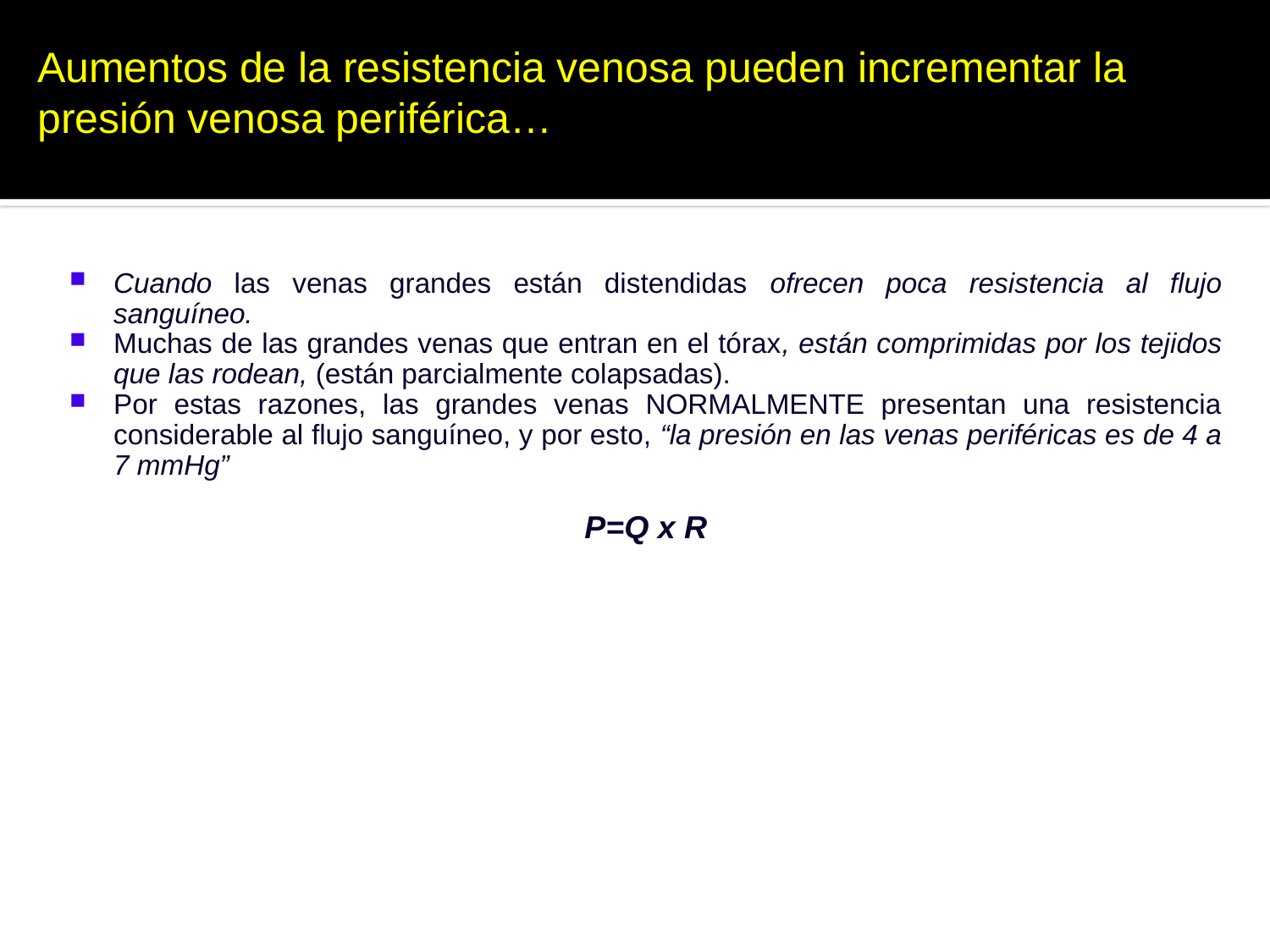

# Aumentos de la resistencia venosa pueden incrementar la presión venosa periférica…
Cuando las venas grandes están distendidas ofrecen poca resistencia al flujo sanguíneo.
Muchas de las grandes venas que entran en el tórax, están comprimidas por los tejidos que las rodean, (están parcialmente colapsadas).
Por estas razones, las grandes venas NORMALMENTE presentan una resistencia considerable al flujo sanguíneo, y por esto, “la presión en las venas periféricas es de 4 a 7 mmHg”

P=Q x R